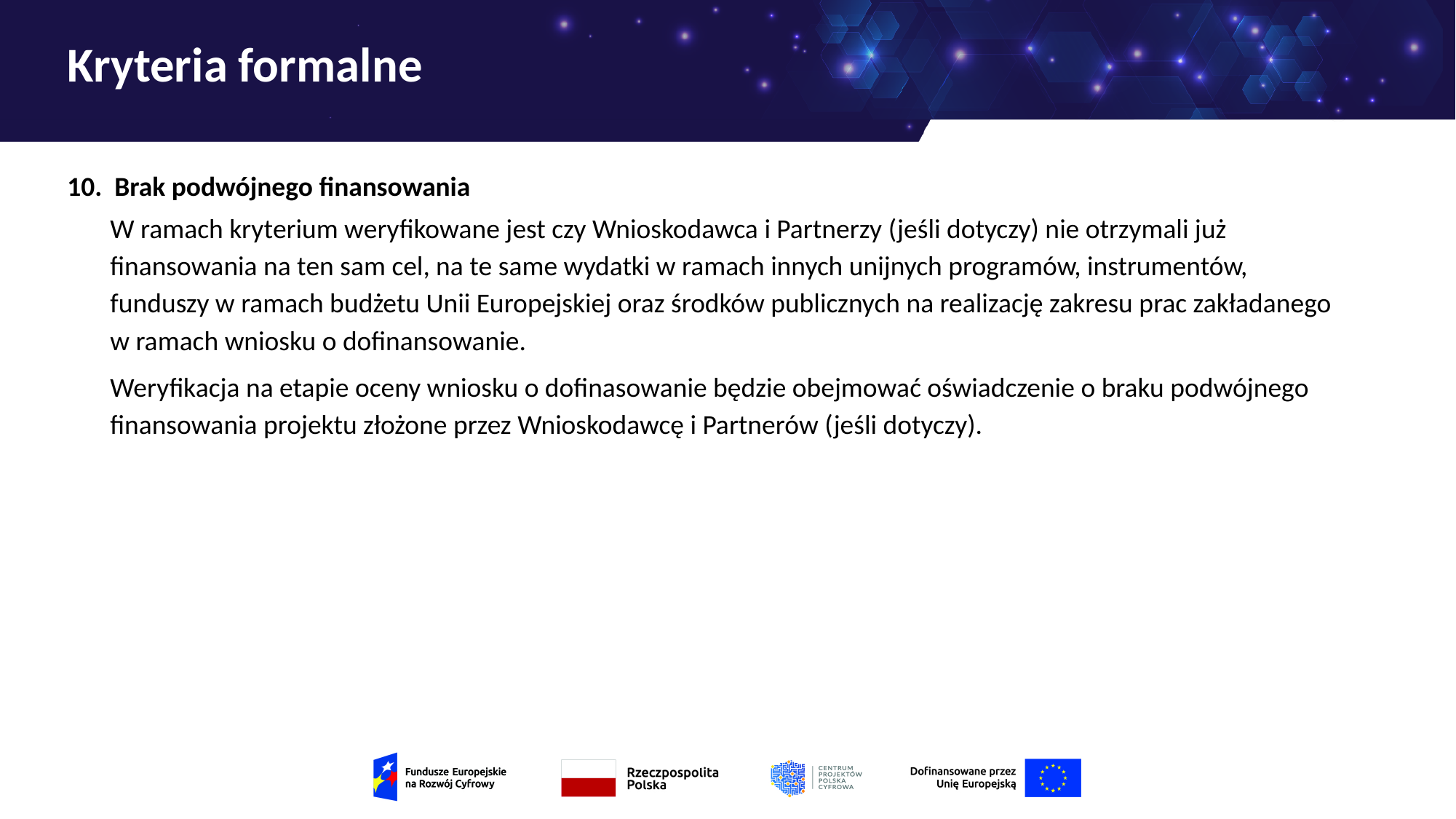

# Kryteria formalne
10.  Brak podwójnego finansowania
W ramach kryterium weryfikowane jest czy Wnioskodawca i Partnerzy (jeśli dotyczy) nie otrzymali już finansowania na ten sam cel, na te same wydatki w ramach innych unijnych programów, instrumentów, funduszy w ramach budżetu Unii Europejskiej oraz środków publicznych na realizację zakresu prac zakładanego w ramach wniosku o dofinansowanie.
Weryfikacja na etapie oceny wniosku o dofinasowanie będzie obejmować oświadczenie o braku podwójnego finansowania projektu złożone przez Wnioskodawcę i Partnerów (jeśli dotyczy).